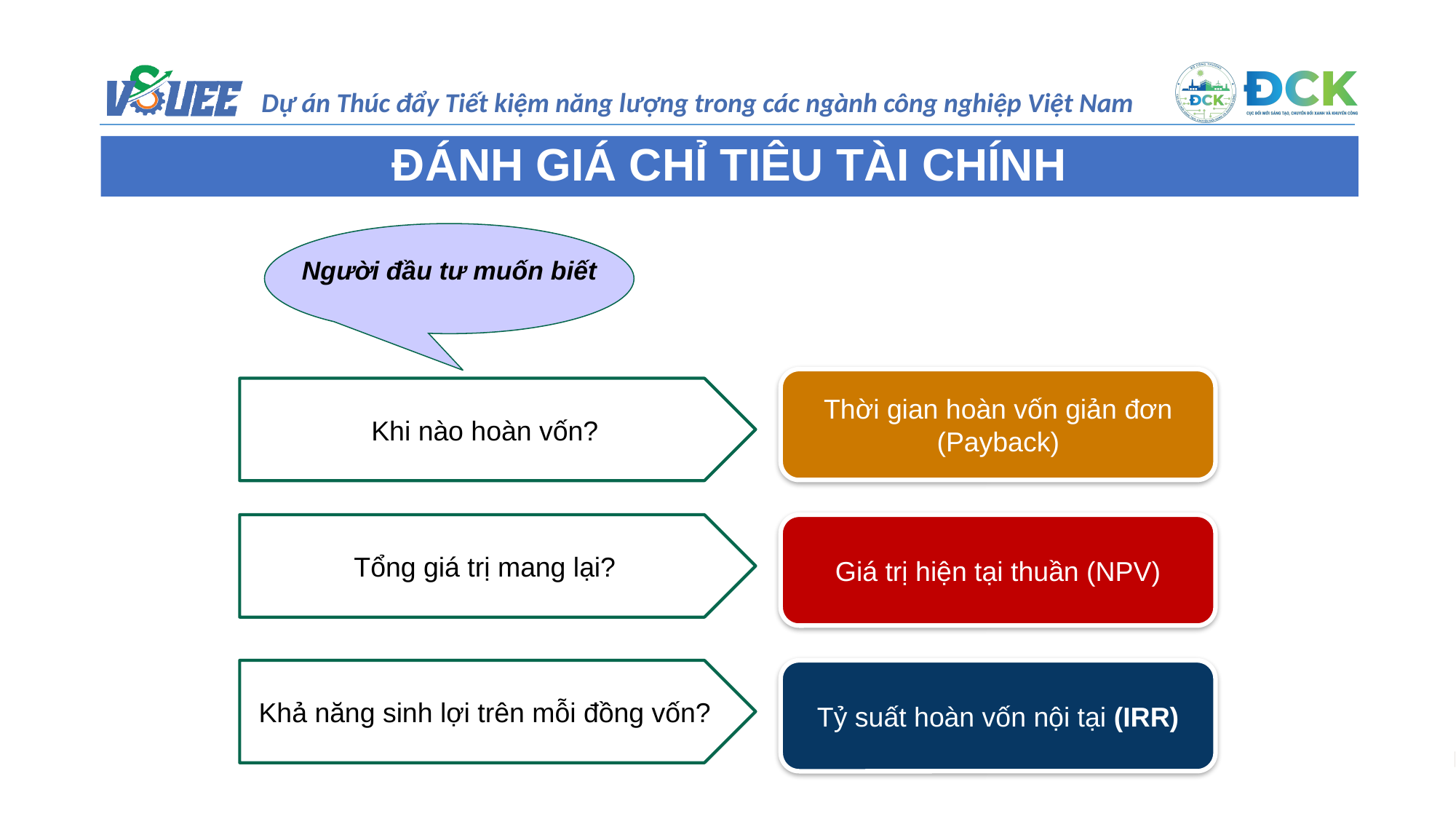

ĐÁNH GIÁ CHỈ TIÊU TÀI CHÍNH

Người đầu tư muốn biết
Thời gian hoàn vốn giản đơn (Payback)
Khi nào hoàn vốn?
Tổng giá trị mang lại?
Giá trị hiện tại thuần (NPV)

Khả năng sinh lợi trên mỗi đồng vốn?
Tỷ suất hoàn vốn nội tại (IRR)